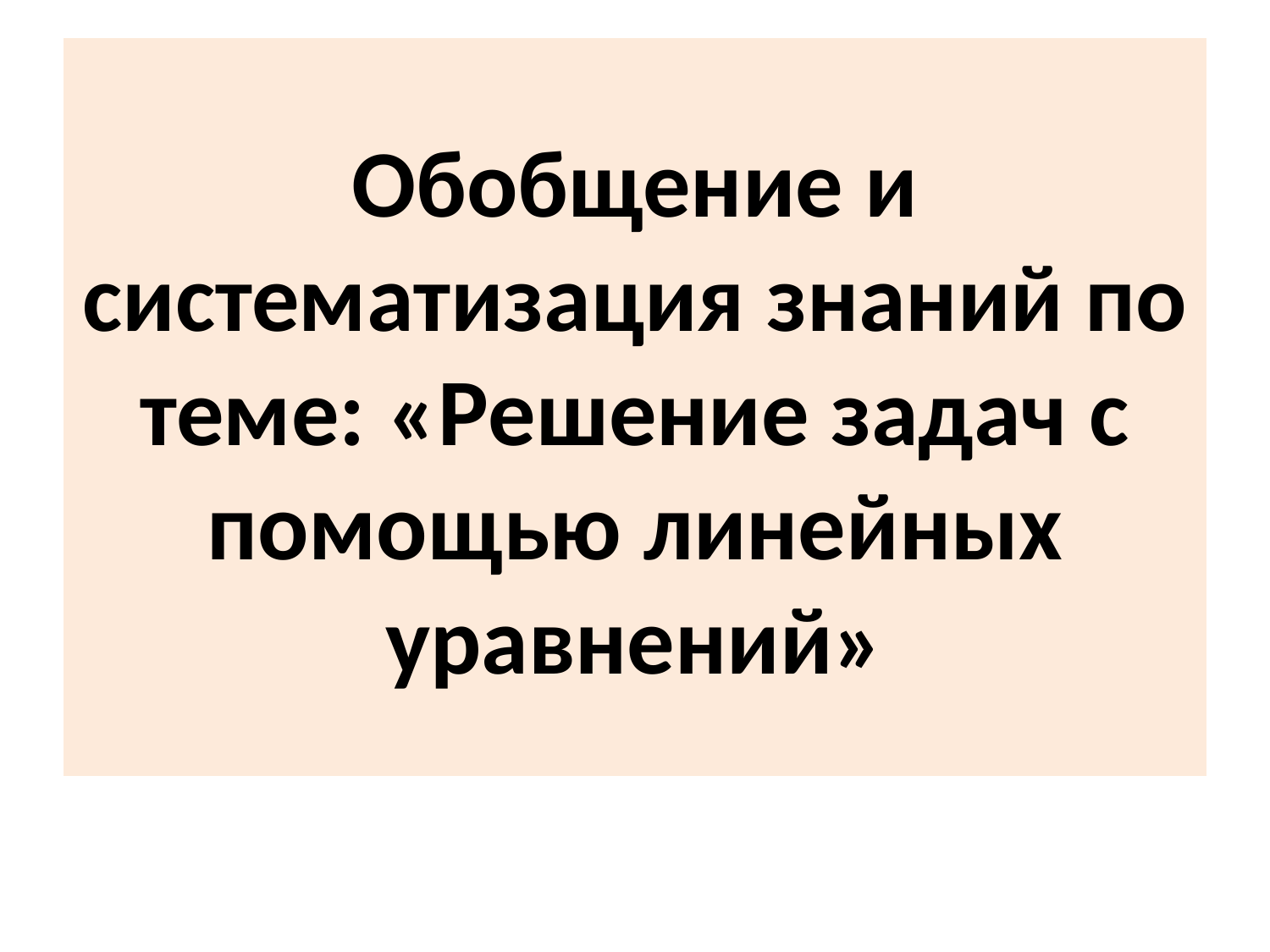

# Обобщение и систематизация знаний по теме: «Решение задач с помощью линейных уравнений»